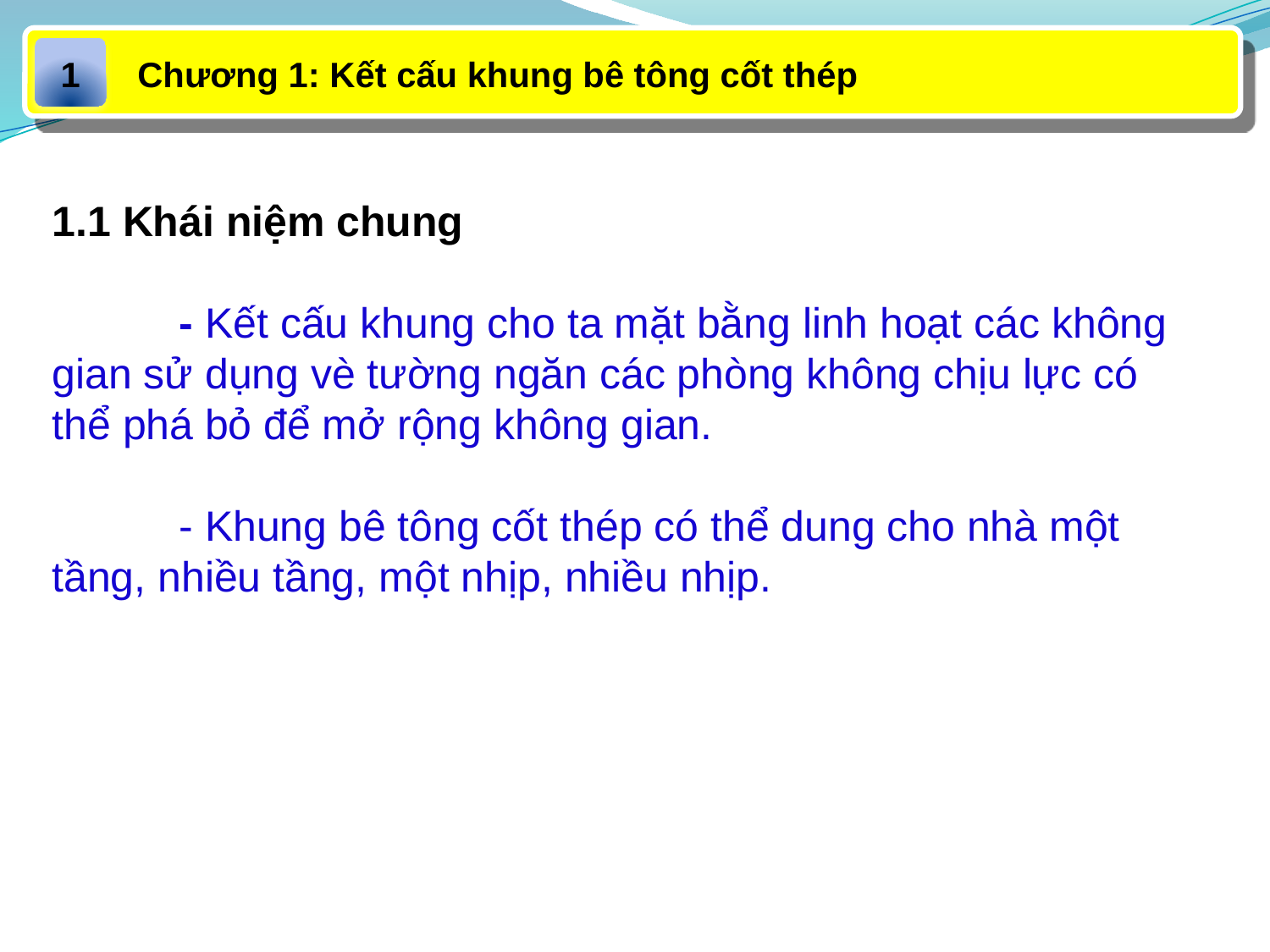

Chương 1: Kết cấu khung bê tông cốt thép

1

1.1 Khái niệm chung

	- Kết cấu khung cho ta mặt bằng linh hoạt các không gian sử dụng vè tường ngăn các phòng không chịu lực có thể phá bỏ để mở rộng không gian.

	- Khung bê tông cốt thép có thể dung cho nhà một tầng, nhiều tầng, một nhịp, nhiều nhịp.